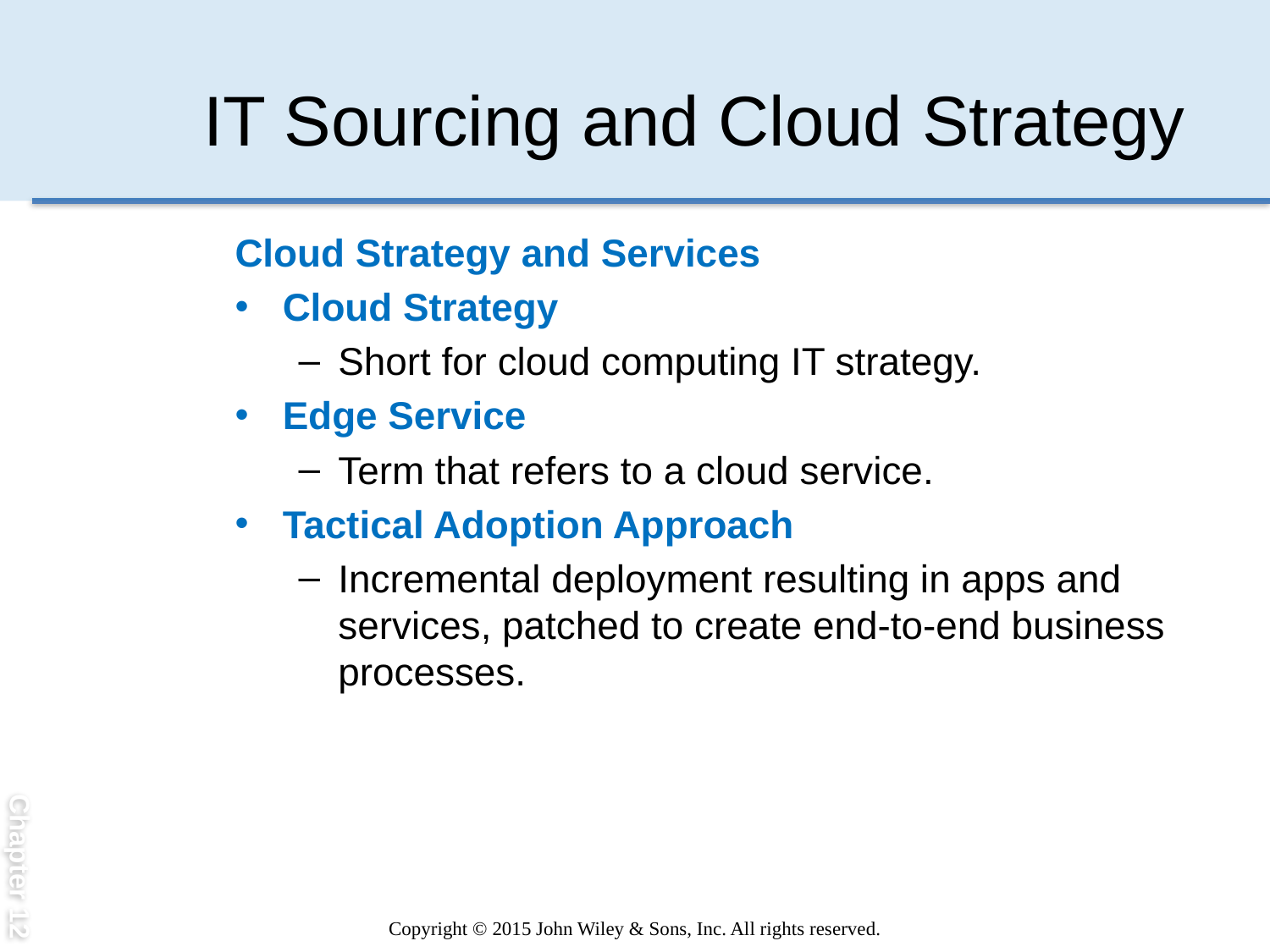

Chapter 12
# IT Sourcing and Cloud Strategy
Cloud Strategy and Services
Cloud Strategy
Short for cloud computing IT strategy.
Edge Service
Term that refers to a cloud service.
Tactical Adoption Approach
Incremental deployment resulting in apps and services, patched to create end-to-end business processes.